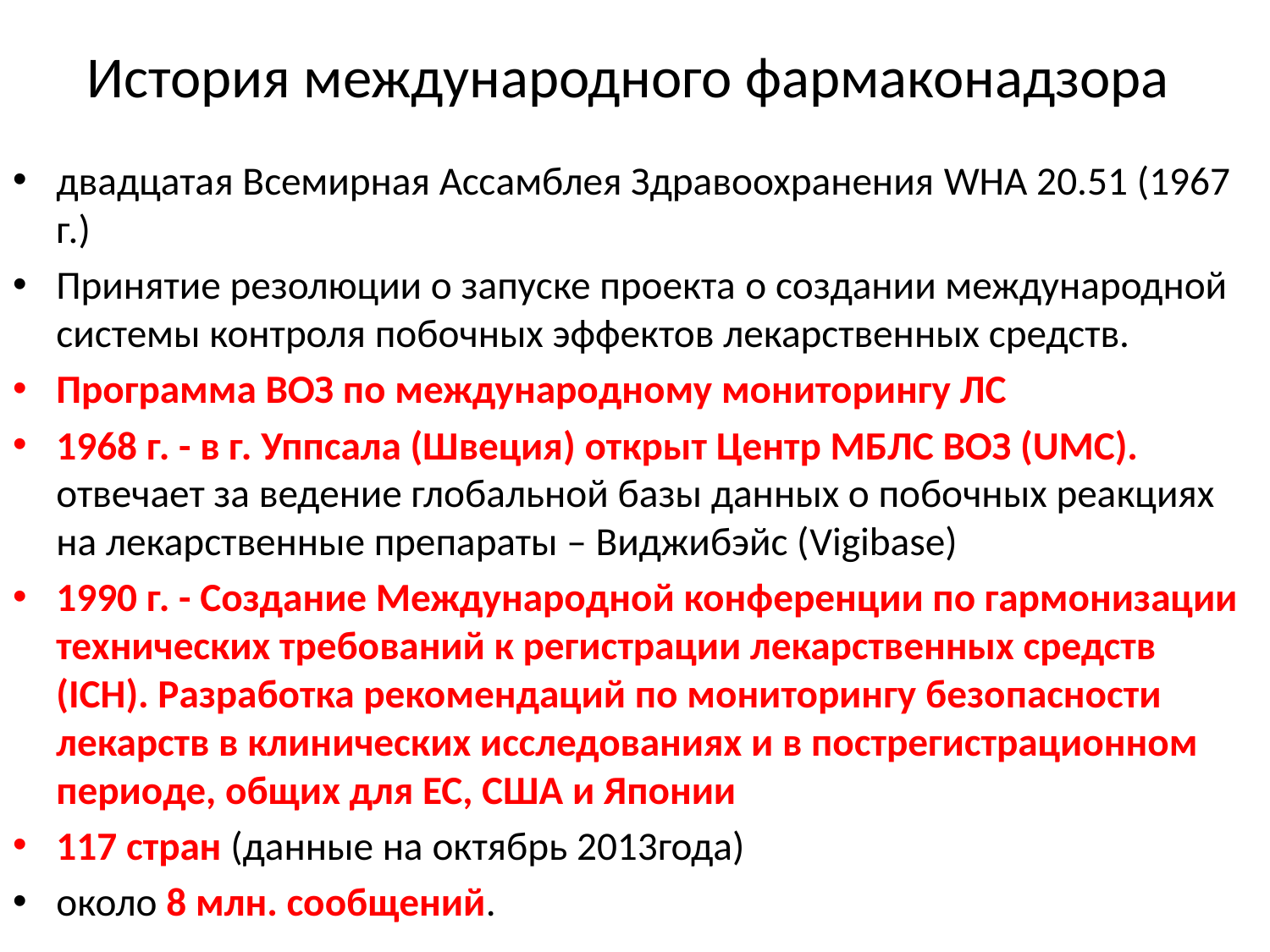

# История международного фармаконадзора
двадцатая Всемирная Ассамблея Здравоохранения WHA 20.51 (1967 г.)
Принятие резолюции о запуске проекта о создании международной системы контроля побочных эффектов лекарственных средств.
Программа ВОЗ по международному мониторингу ЛС
1968 г. - в г. Уппсала (Швеция) открыт Центр МБЛС ВОЗ (UMC). отвечает за ведение глобальной базы данных о побочных реакциях на лекарственные препараты – Виджибэйс (Vigibase)
1990 г. - Создание Международной конференции по гармонизации технических требований к регистрации лекарственных средств (ICH). Разработка рекомендаций по мониторингу безопасности лекарств в клинических исследованиях и в пострегистрационном периоде, общих для ЕС, США и Японии
117 стран (данные на октябрь 2013года)
около 8 млн. сообщений.